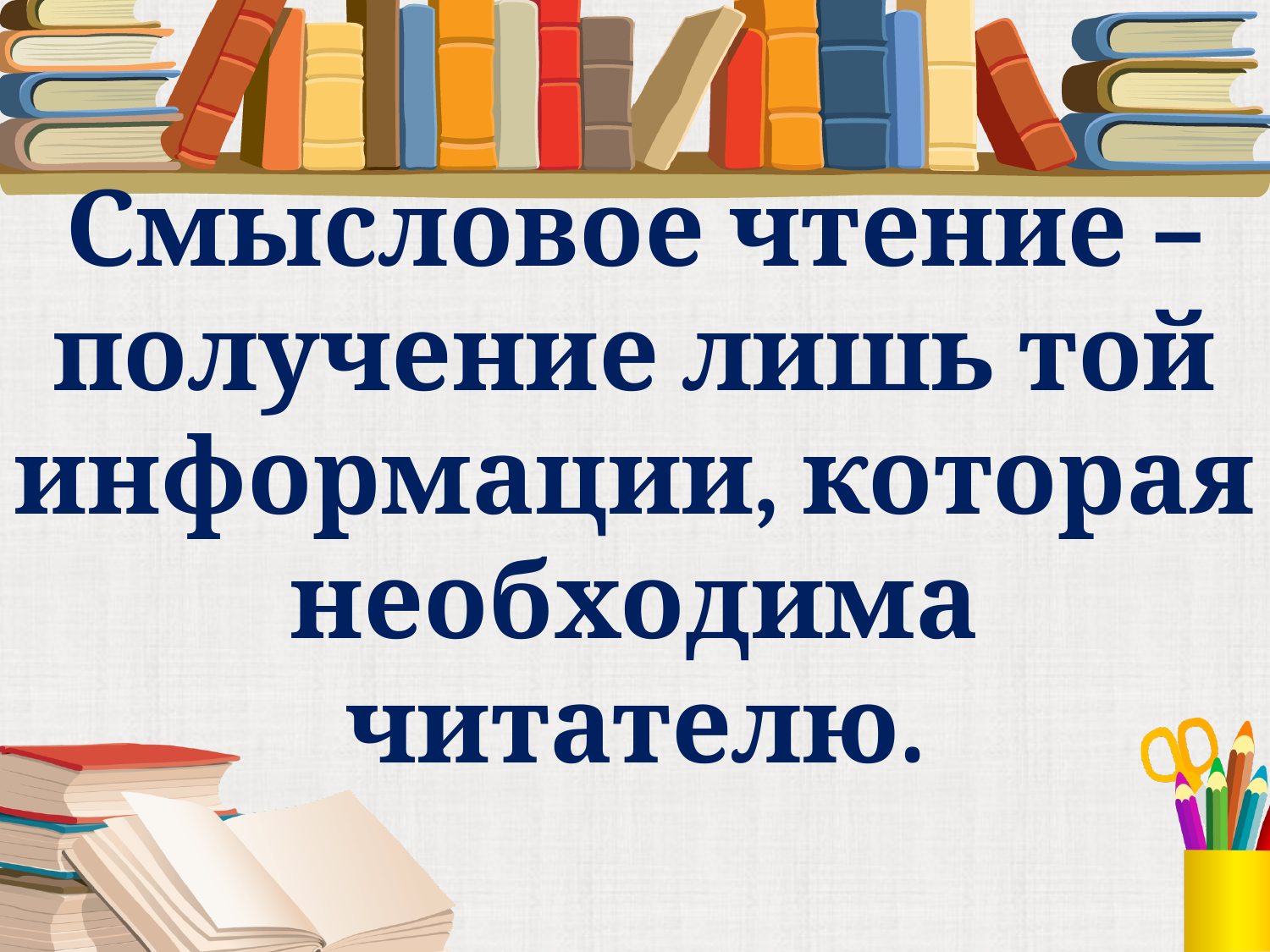

# Смысловое чтение – получение лишь той информации, которая необходима читателю.